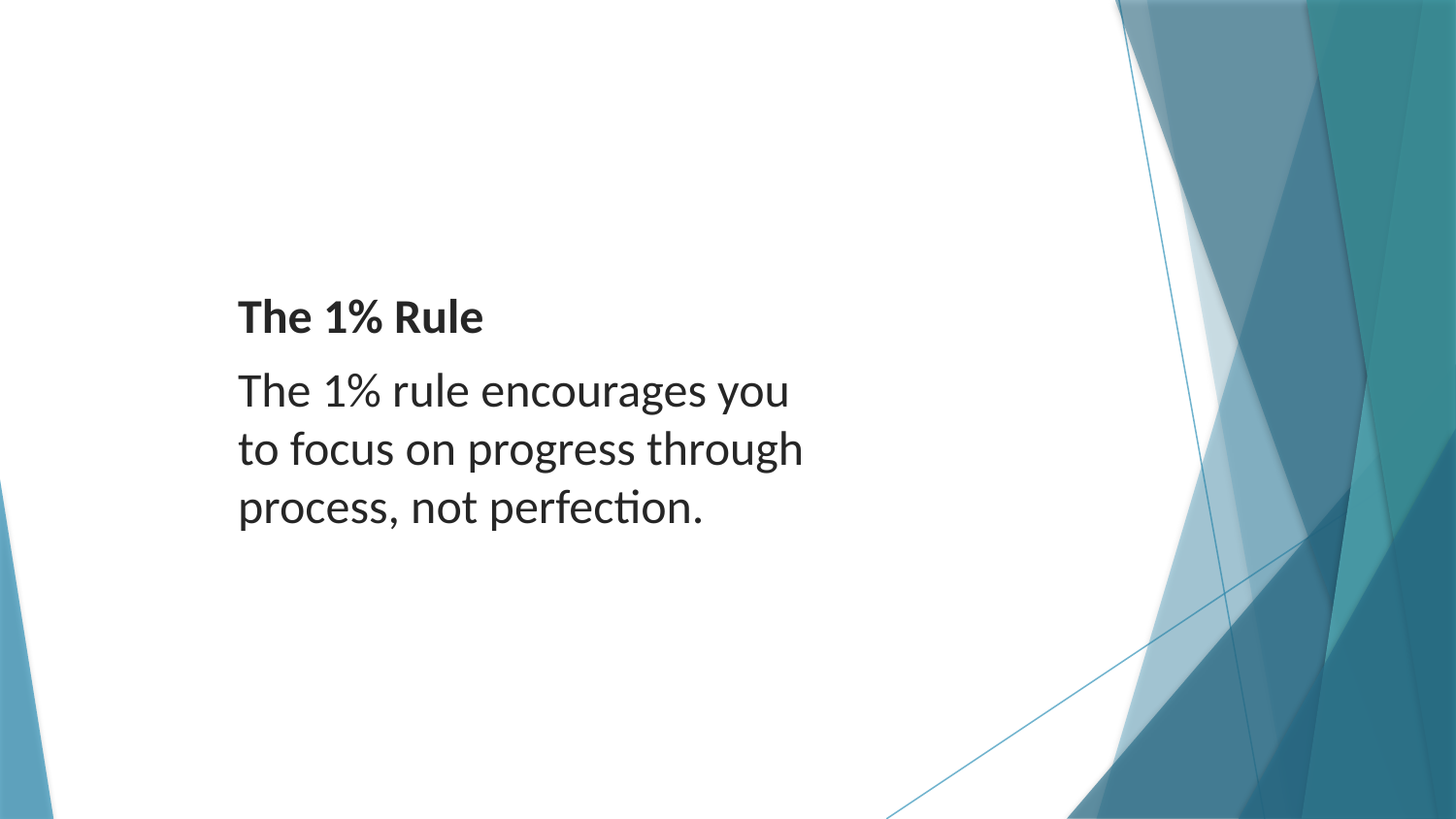

The 1% Rule
The 1% rule encourages you
to focus on progress through process, not perfection.